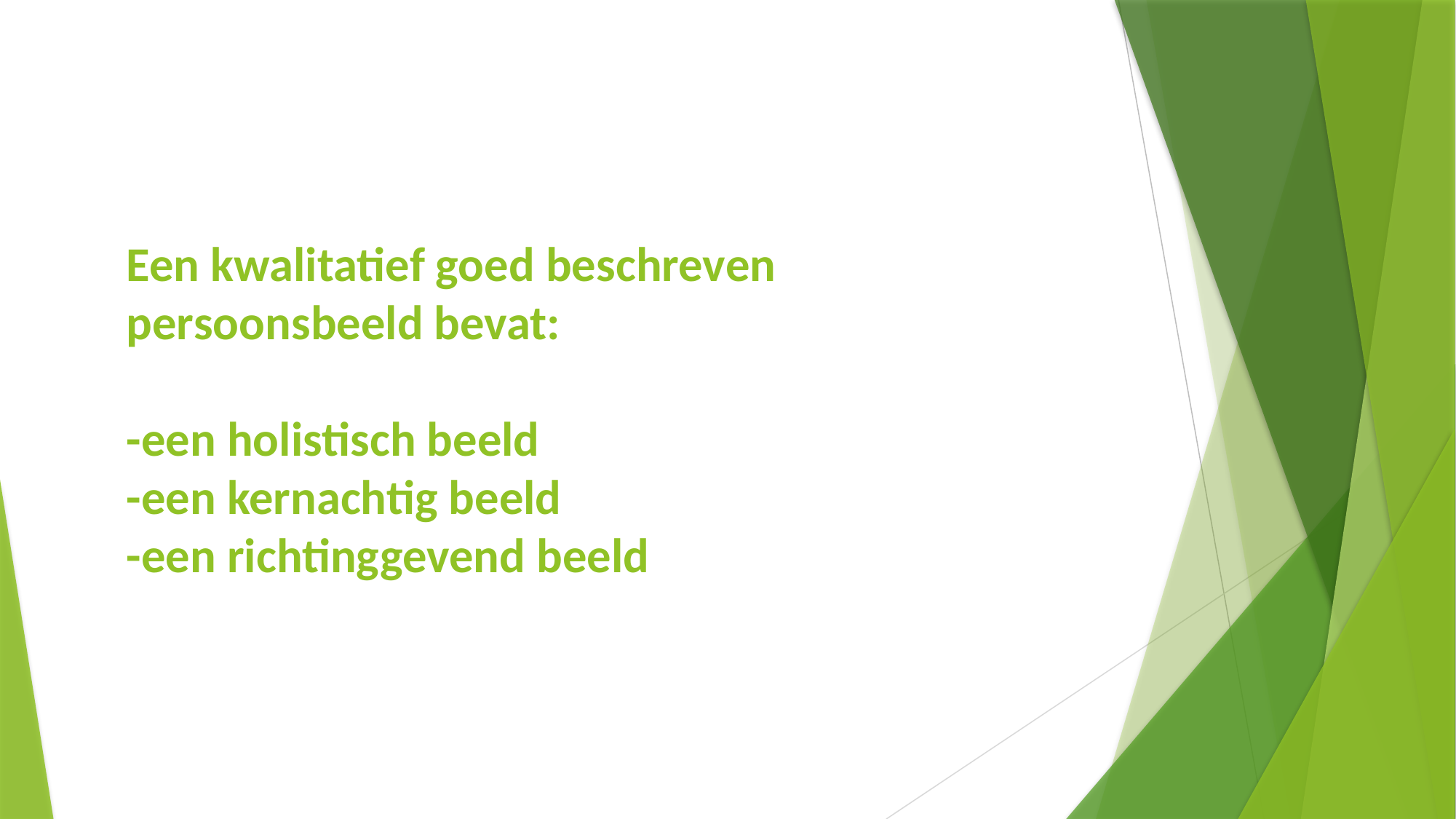

#
Een kwalitatief goed beschreven persoonsbeeld bevat:

-een holistisch beeld
-een kernachtig beeld
-een richtinggevend beeld